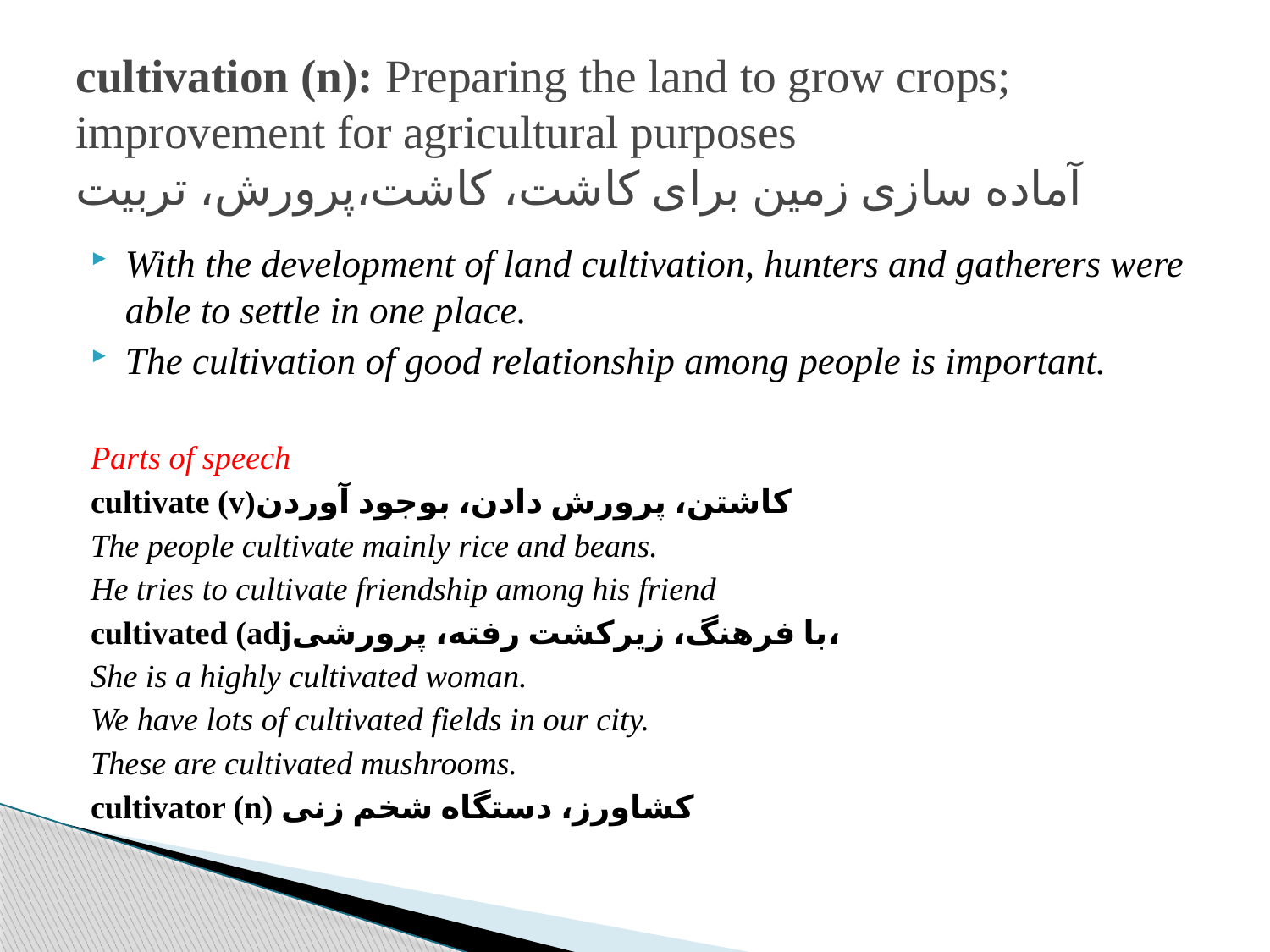

# cultivation (n): Preparing the land to grow crops; improvement for agricultural purposes آماده سازی زمین برای کاشت، کاشت،پرورش، تربیت
With the development of land cultivation, hunters and gatherers were able to settle in one place.
The cultivation of good relationship among people is important.

Parts of speech
cultivate (v)کاشتن، پرورش دادن، بوجود آوردن
The people cultivate mainly rice and beans.
He tries to cultivate friendship among his friend
cultivated (adjبا فرهنگ، زیرکشت رفته، پرورشی،
She is a highly cultivated woman.
We have lots of cultivated fields in our city.
These are cultivated mushrooms.
cultivator (n) کشاورز، دستگاه شخم زنی